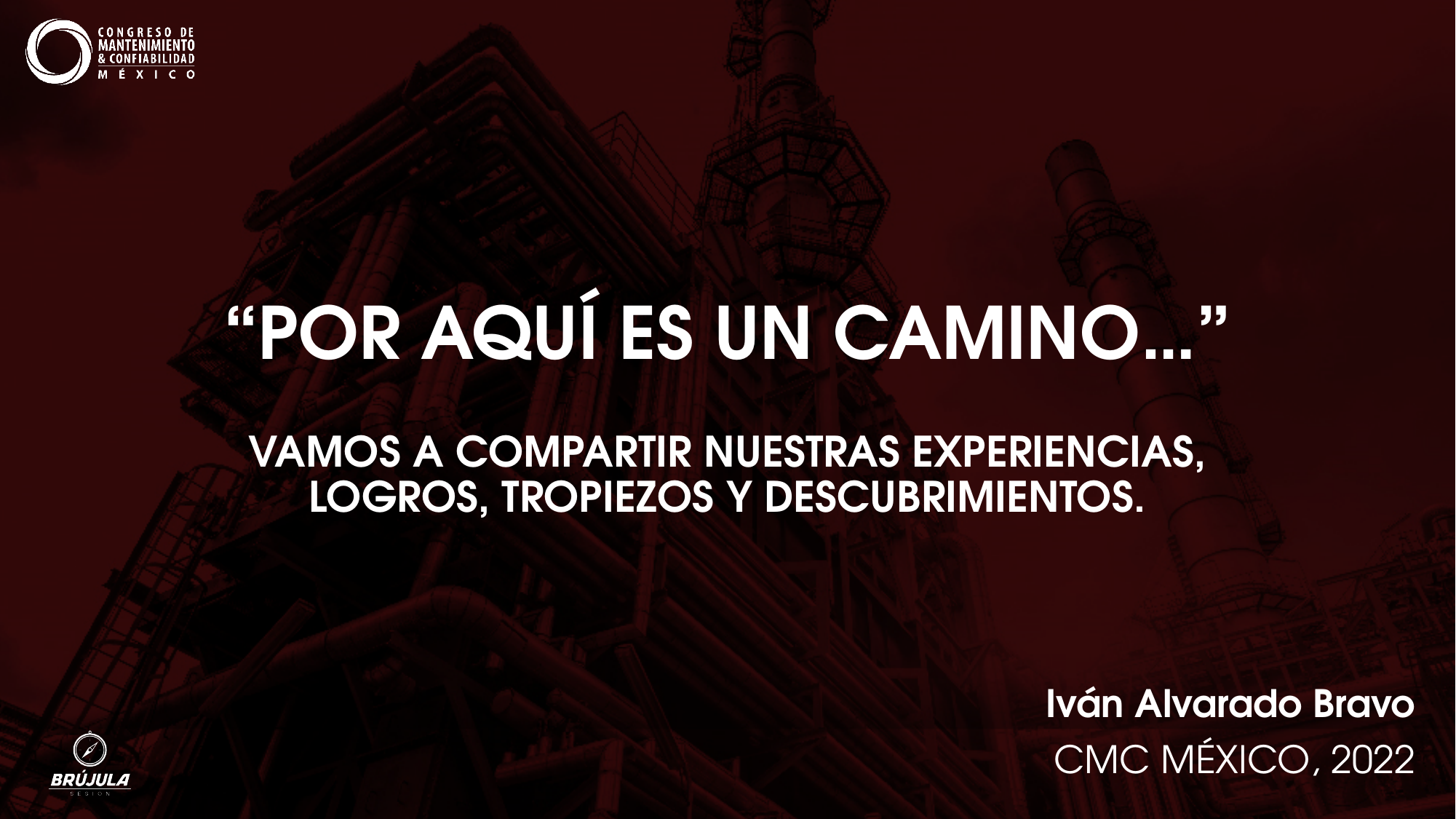

# “POR AQUÍ ES UN CAMINO…” VAMOS A COMPARTIR NUESTRAS EXPERIENCIAS, LOGROS, TROPIEZOS Y DESCUBRIMIENTOS.
Iván Alvarado Bravo
CMC MÉXICO, 2022